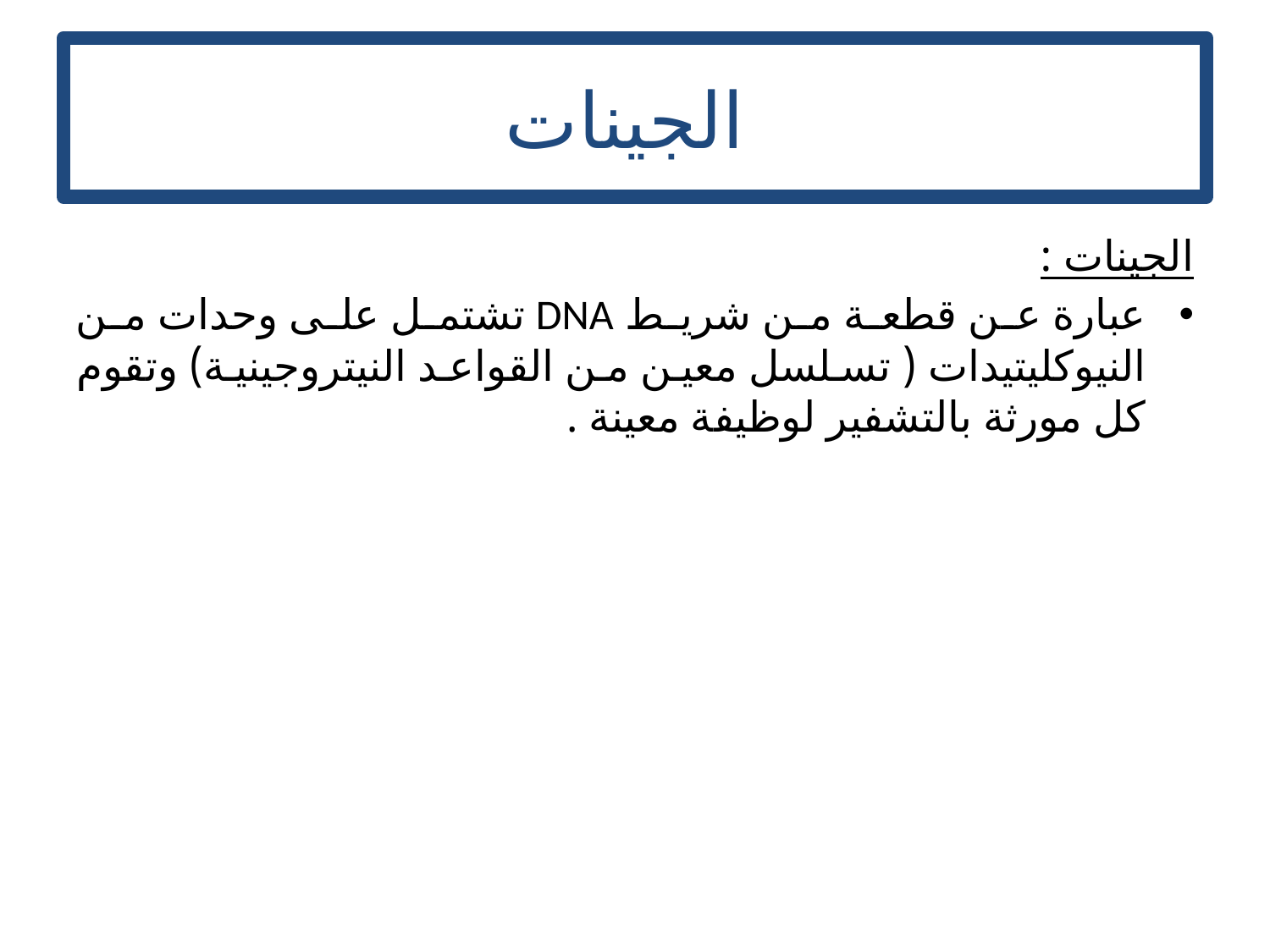

# الجينات
الجينات :
عبارة عن قطعة من شريط DNA تشتمل على وحدات من النيوكليتيدات ( تسلسل معين من القواعد النيتروجينية) وتقوم كل مورثة بالتشفير لوظيفة معينة .